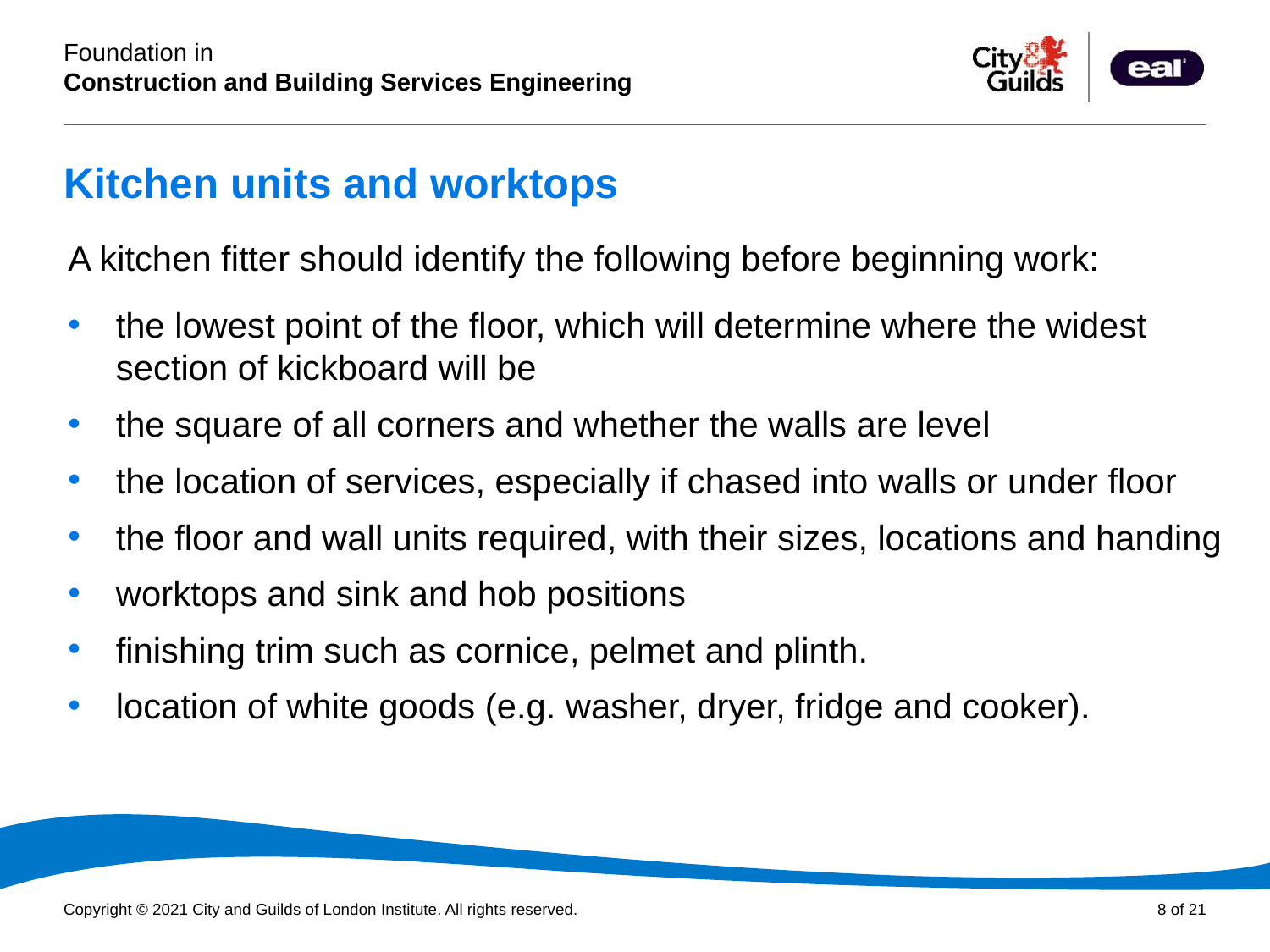

# Kitchen units and worktops
A kitchen fitter should identify the following before beginning work:
the lowest point of the floor, which will determine where the widest section of kickboard will be
the square of all corners and whether the walls are level
the location of services, especially if chased into walls or under floor
the floor and wall units required, with their sizes, locations and handing
worktops and sink and hob positions
finishing trim such as cornice, pelmet and plinth.
location of white goods (e.g. washer, dryer, fridge and cooker).